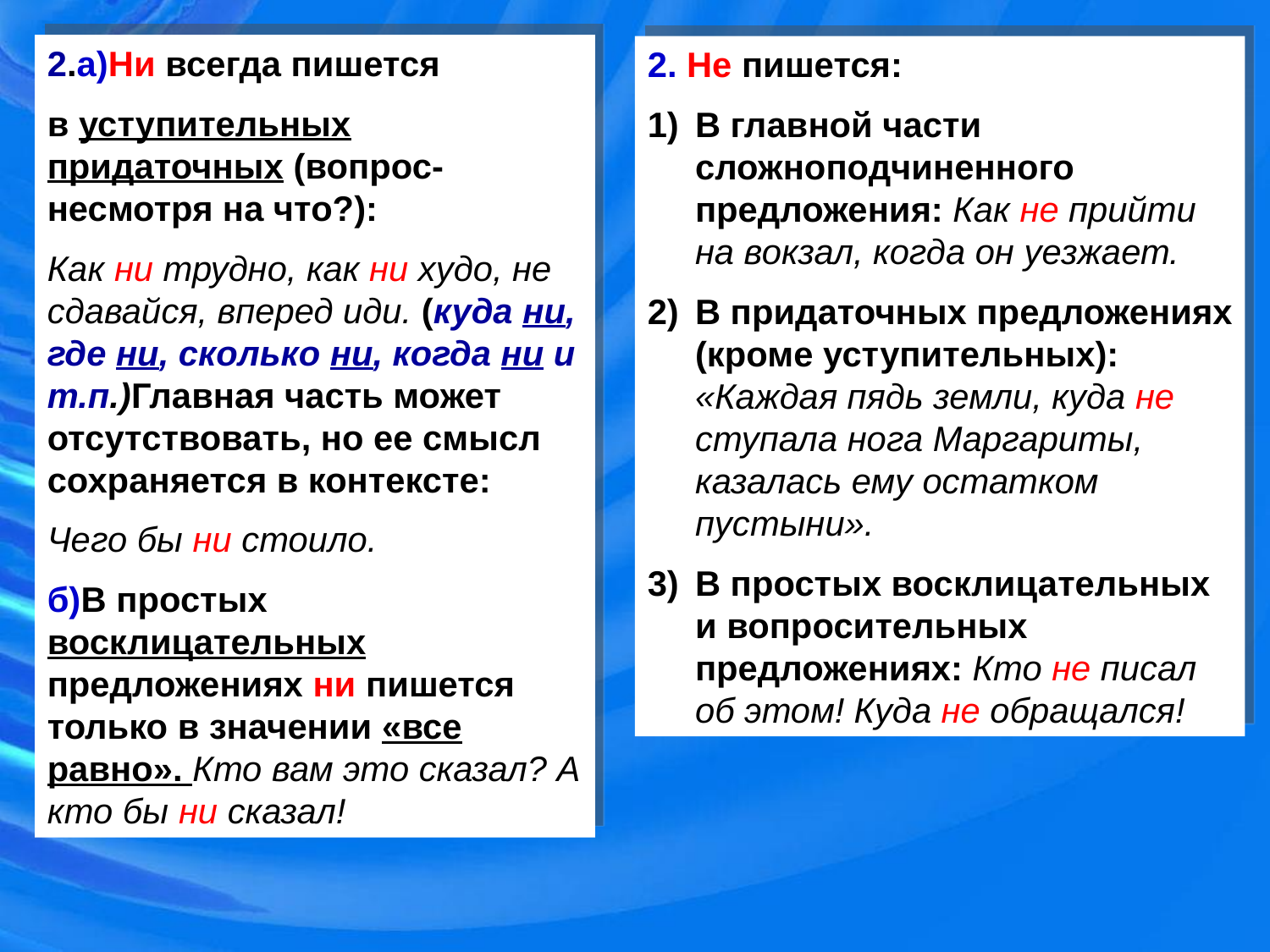

2.а)Ни всегда пишется
в уступительных придаточных (вопрос- несмотря на что?):
Как ни трудно, как ни худо, не сдавайся, вперед иди. (куда ни, где ни, сколько ни, когда ни и т.п.)Главная часть может отсутствовать, но ее смысл сохраняется в контексте:
Чего бы ни стоило.
б)В простых восклицательных предложениях ни пишется только в значении «все равно». Кто вам это сказал? А кто бы ни сказал!
2. Не пишется:
В главной части сложноподчиненного предложения: Как не прийти на вокзал, когда он уезжает.
В придаточных предложениях (кроме уступительных): «Каждая пядь земли, куда не ступала нога Маргариты, казалась ему остатком пустыни».
В простых восклицательных и вопросительных предложениях: Кто не писал об этом! Куда не обращался!